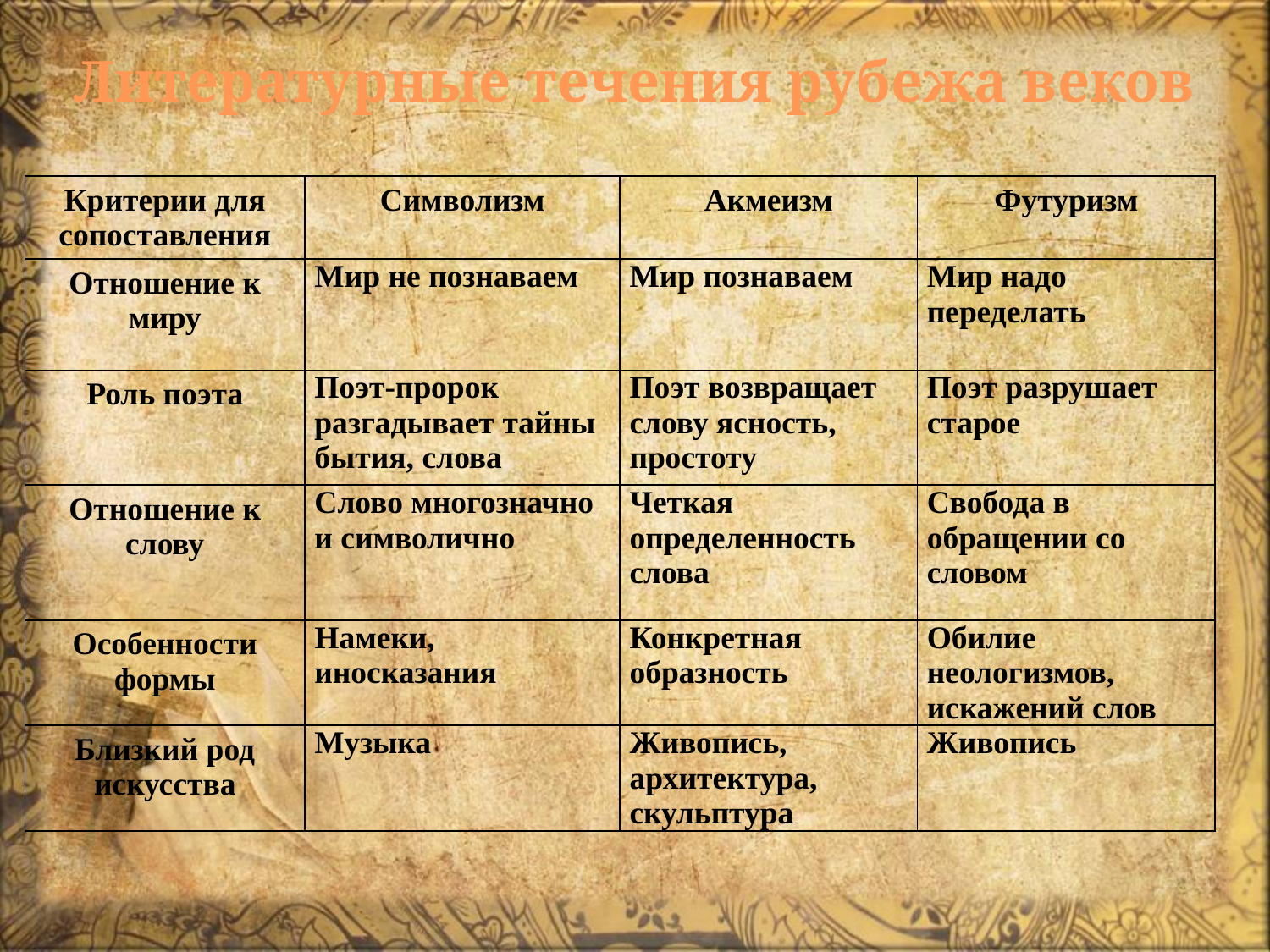

# Литературные течения рубежа веков
| Критерии для сопоставления | Символизм | Акмеизм | Футуризм |
| --- | --- | --- | --- |
| Отношение к миру | Мир не познаваем | Мир познаваем | Мир надо переделать |
| Роль поэта | Поэт-пророк разгадывает тайны бытия, слова | Поэт возвращает слову ясность, простоту | Поэт разрушает старое |
| Отношение к слову | Слово многозначно и символично | Четкая определенность слова | Свобода в обращении со словом |
| Особенности формы | Намеки, иносказания | Конкретная образность | Обилие неологизмов, искажений слов |
| Близкий род искусства | Музыка | Живопись, архитектура, скульптура | Живопись |